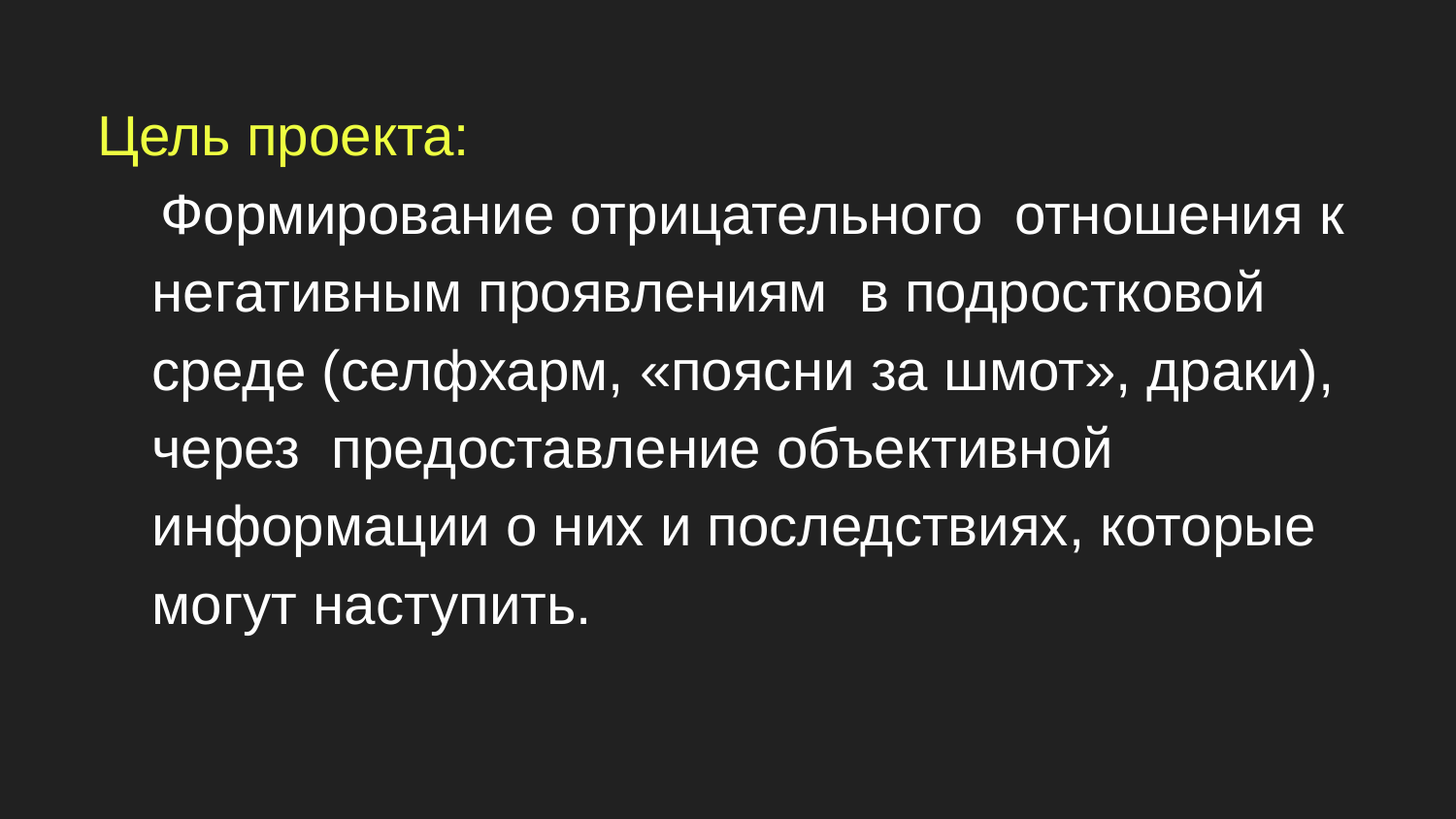

Цель проекта:
    Формирование отрицательного  отношения к  негативным проявлениям  в подростковой среде (селфхарм, «поясни за шмот», драки),  через  предоставление объективной  информации о них и последствиях, которые могут наступить.